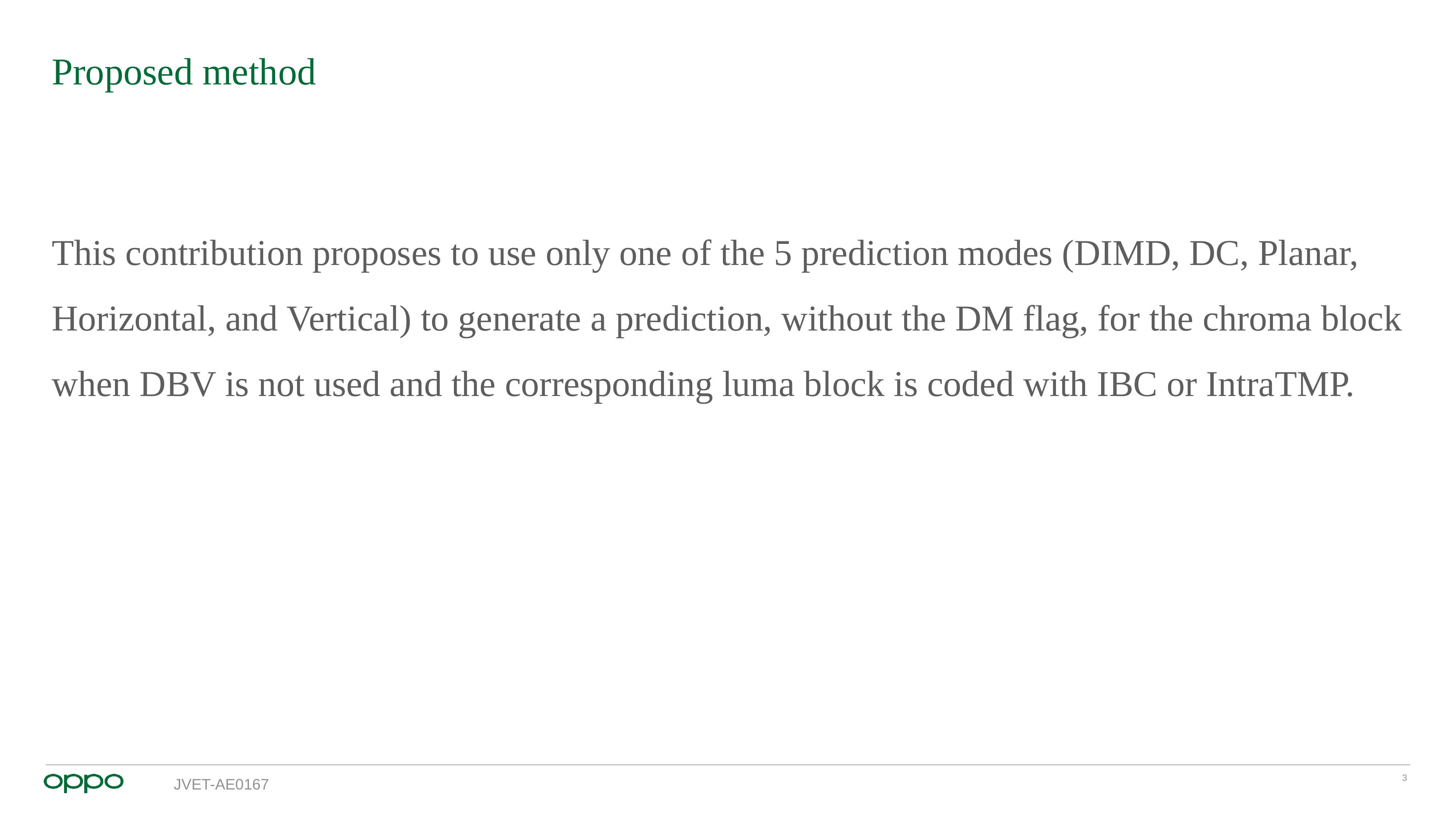

# Proposed method
This contribution proposes to use only one of the 5 prediction modes (DIMD, DC, Planar, Horizontal, and Vertical) to generate a prediction, without the DM flag, for the chroma block when DBV is not used and the corresponding luma block is coded with IBC or IntraTMP.
JVET-AE0167